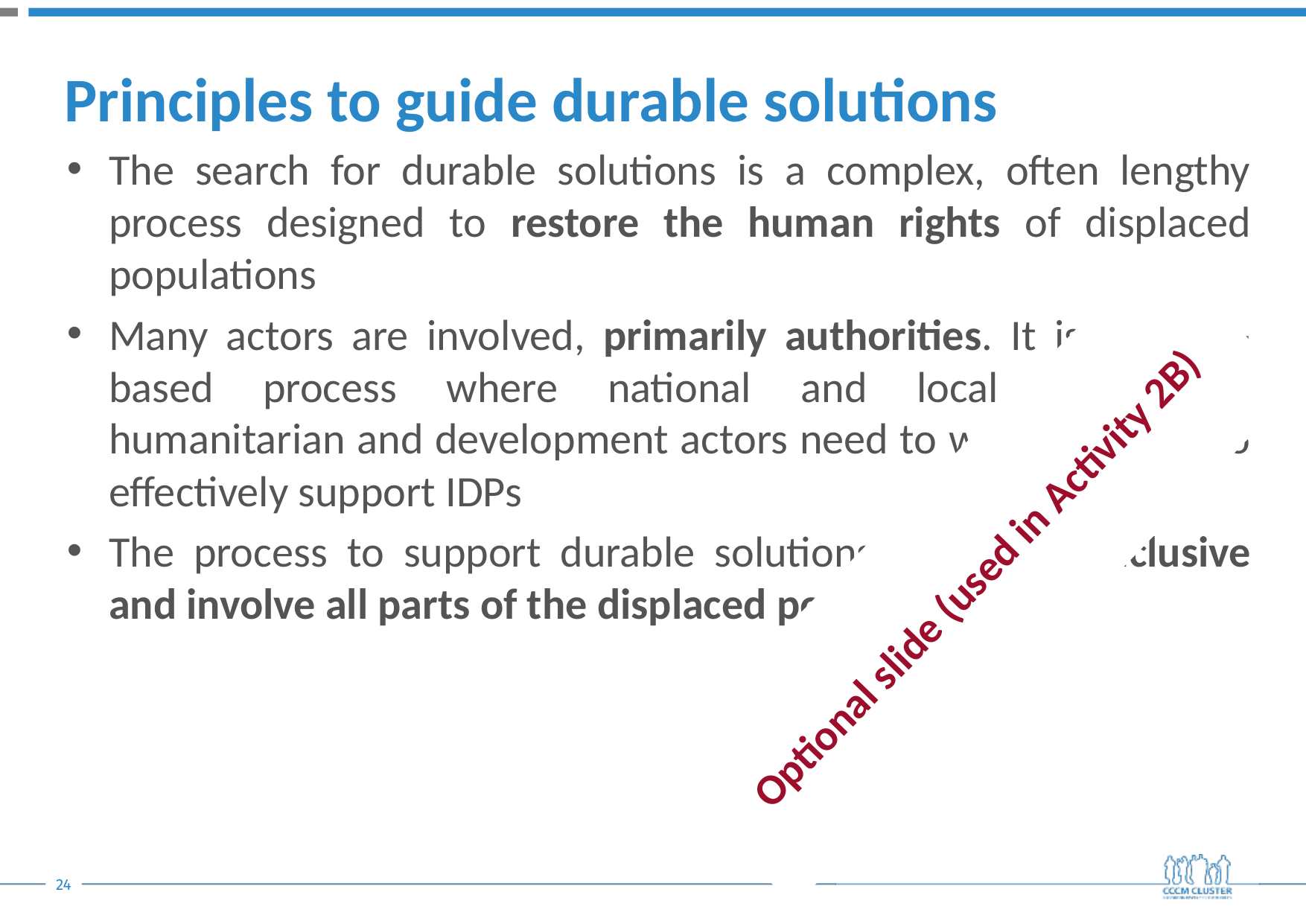

# Principles to guide durable solutions
The search for durable solutions is a complex, often lengthy process designed to restore the human rights of displaced populations
Many actors are involved, primarily authorities. It is a rights-based process where national and local authorities, humanitarian and development actors need to work together to effectively support IDPs
The process to support durable solutions should be inclusive and involve all parts of the displaced population

Optional slide (used in Activity 2B)